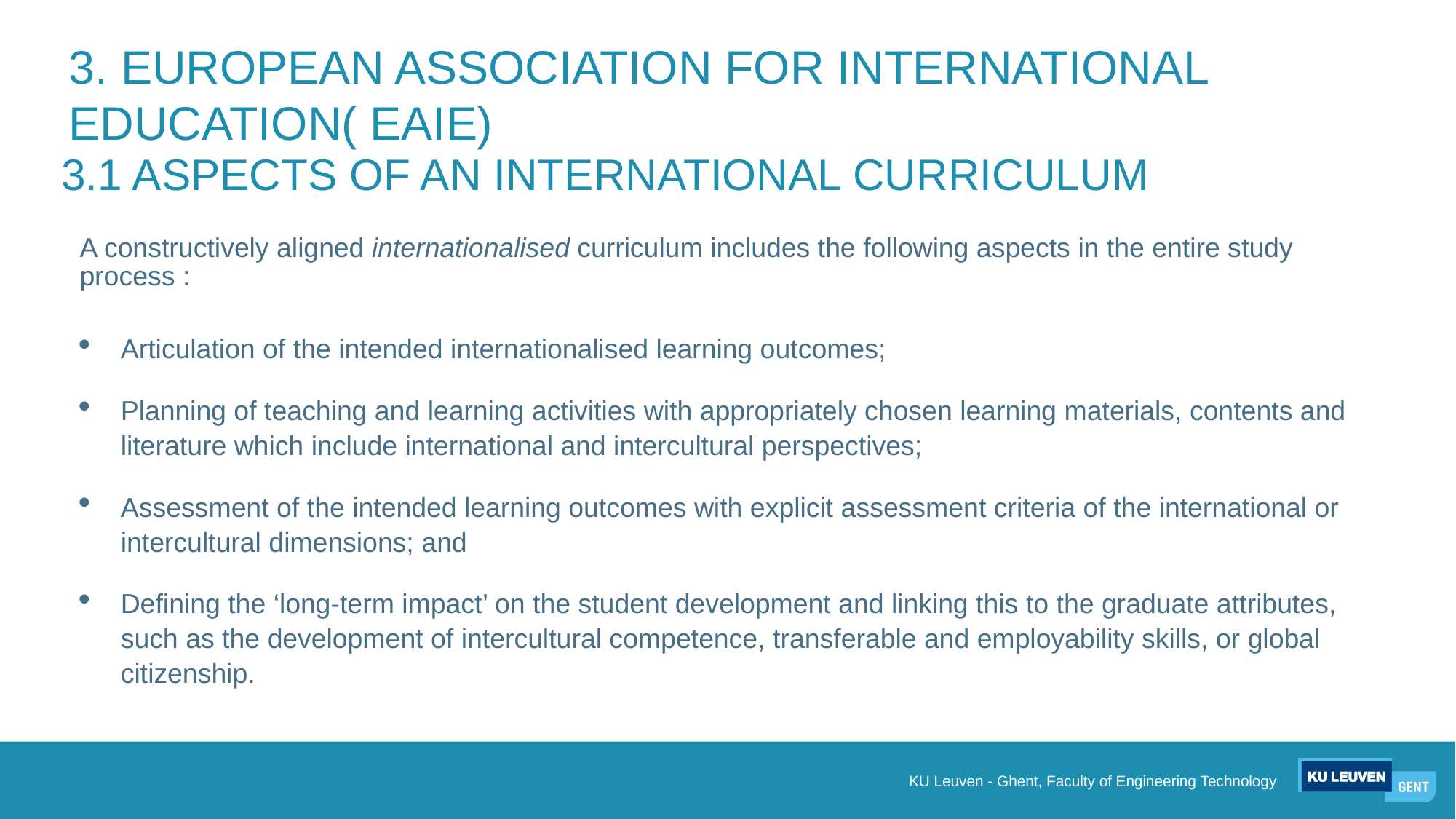

# 3. EUROPEAN ASSOCIATION FOR INTERNATIONAL 	EDUCATION( EAIE)
3.1 ASPECTS OF AN INTERNATIONAL CURRICULUM
A constructively aligned internationalised curriculum includes the following aspects in the entire study process :
Articulation of the intended internationalised learning outcomes;
Planning of teaching and learning activities with appropriately chosen learning materials, contents and literature which include international and intercultural perspectives;
Assessment of the intended learning outcomes with explicit assessment criteria of the international or intercultural dimensions; and
Defining the ‘long-term impact’ on the student development and linking this to the graduate attributes, such as the development of intercultural competence, transferable and employability skills, or global citizenship.

KU Leuven - Ghent, Faculty of Engineering Technology